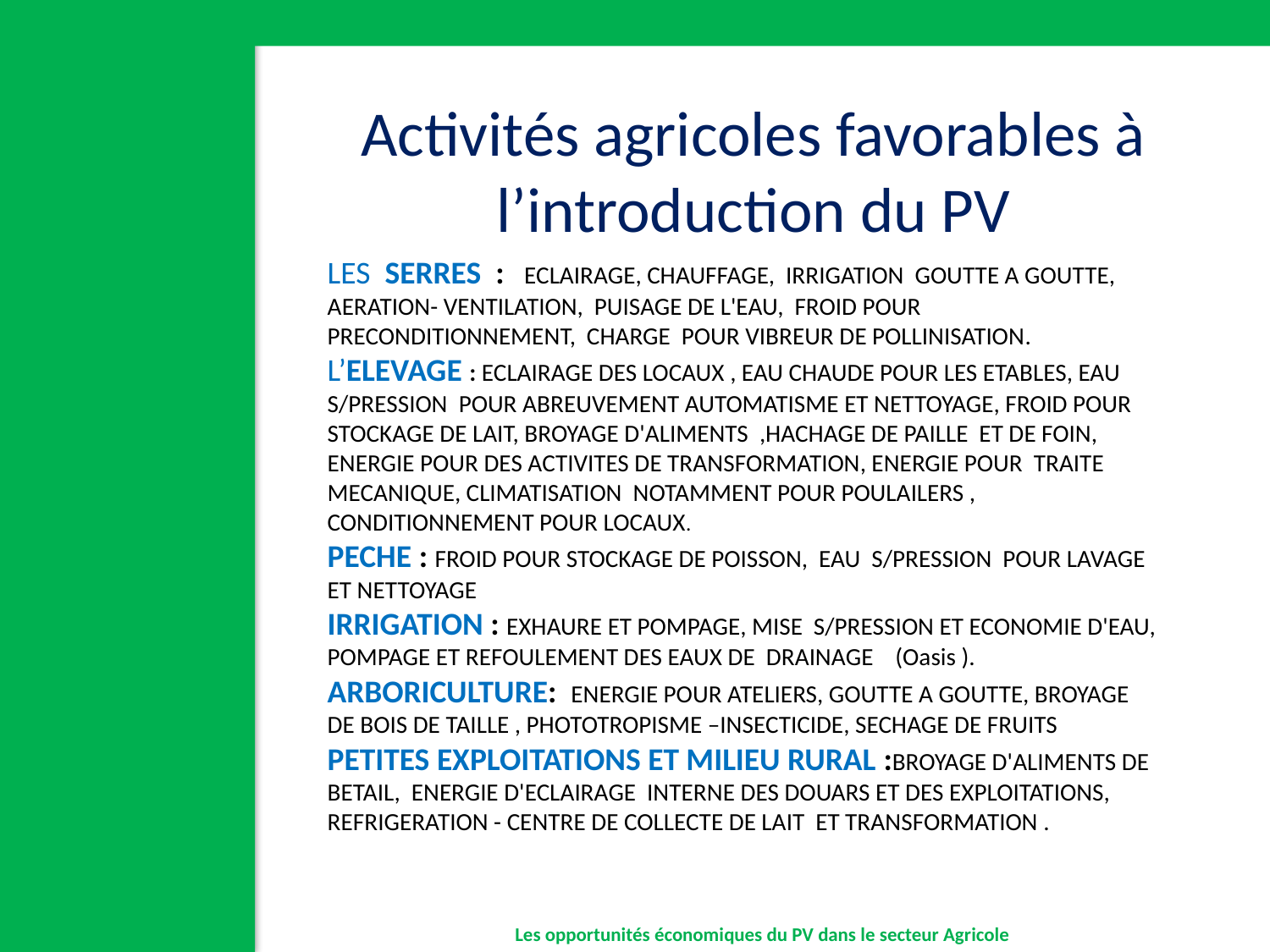

Activités agricoles favorables à l’introduction du PV
LES  SERRES  :   ECLAIRAGE, CHAUFFAGE,  IRRIGATION  GOUTTE A GOUTTE,  AERATION- VENTILATION,  PUISAGE DE L'EAU,  FROID POUR PRECONDITIONNEMENT,  CHARGE  POUR VIBREUR DE POLLINISATION.
L’ELEVAGE : ECLAIRAGE DES LOCAUX , EAU CHAUDE POUR LES ETABLES, EAU  S/PRESSION  POUR ABREUVEMENT AUTOMATISME ET NETTOYAGE, FROID POUR STOCKAGE DE LAIT, BROYAGE D'ALIMENTS  ,HACHAGE DE PAILLE  ET DE FOIN, ENERGIE POUR DES ACTIVITES DE TRANSFORMATION, ENERGIE POUR  TRAITE MECANIQUE, CLIMATISATION  NOTAMMENT POUR POULAILERS ,  CONDITIONNEMENT POUR LOCAUX.
PECHE : FROID POUR STOCKAGE DE POISSON,  EAU  S/PRESSION  POUR LAVAGE  ET NETTOYAGE
IRRIGATION : EXHAURE ET POMPAGE, MISE  S/PRESSION ET ECONOMIE D'EAU, POMPAGE ET REFOULEMENT DES EAUX DE  DRAINAGE    (Oasis ).
ARBORICULTURE:  ENERGIE POUR ATELIERS, GOUTTE A GOUTTE, BROYAGE  DE BOIS DE TAILLE , PHOTOTROPISME –INSECTICIDE, SECHAGE DE FRUITS
PETITES EXPLOITATIONS ET MILIEU RURAL :BROYAGE D'ALIMENTS DE BETAIL,  ENERGIE D'ECLAIRAGE  INTERNE DES DOUARS ET DES EXPLOITATIONS, REFRIGERATION - CENTRE DE COLLECTE DE LAIT  ET TRANSFORMATION .